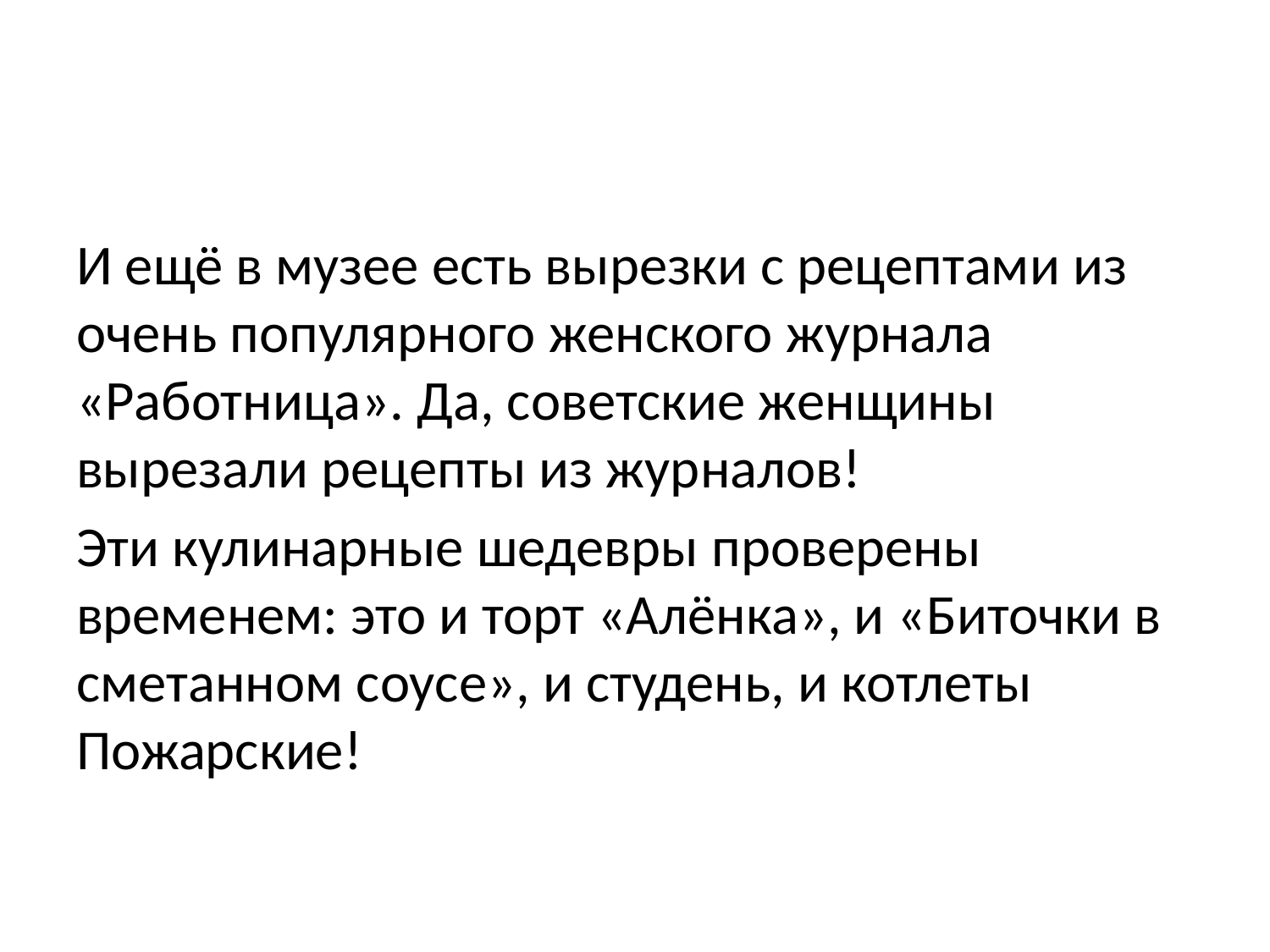

#
И ещё в музее есть вырезки с рецептами из очень популярного женского журнала «Работница». Да, советские женщины вырезали рецепты из журналов!
Эти кулинарные шедевры проверены временем: это и торт «Алёнка», и «Биточки в сметанном соусе», и студень, и котлеты Пожарские!